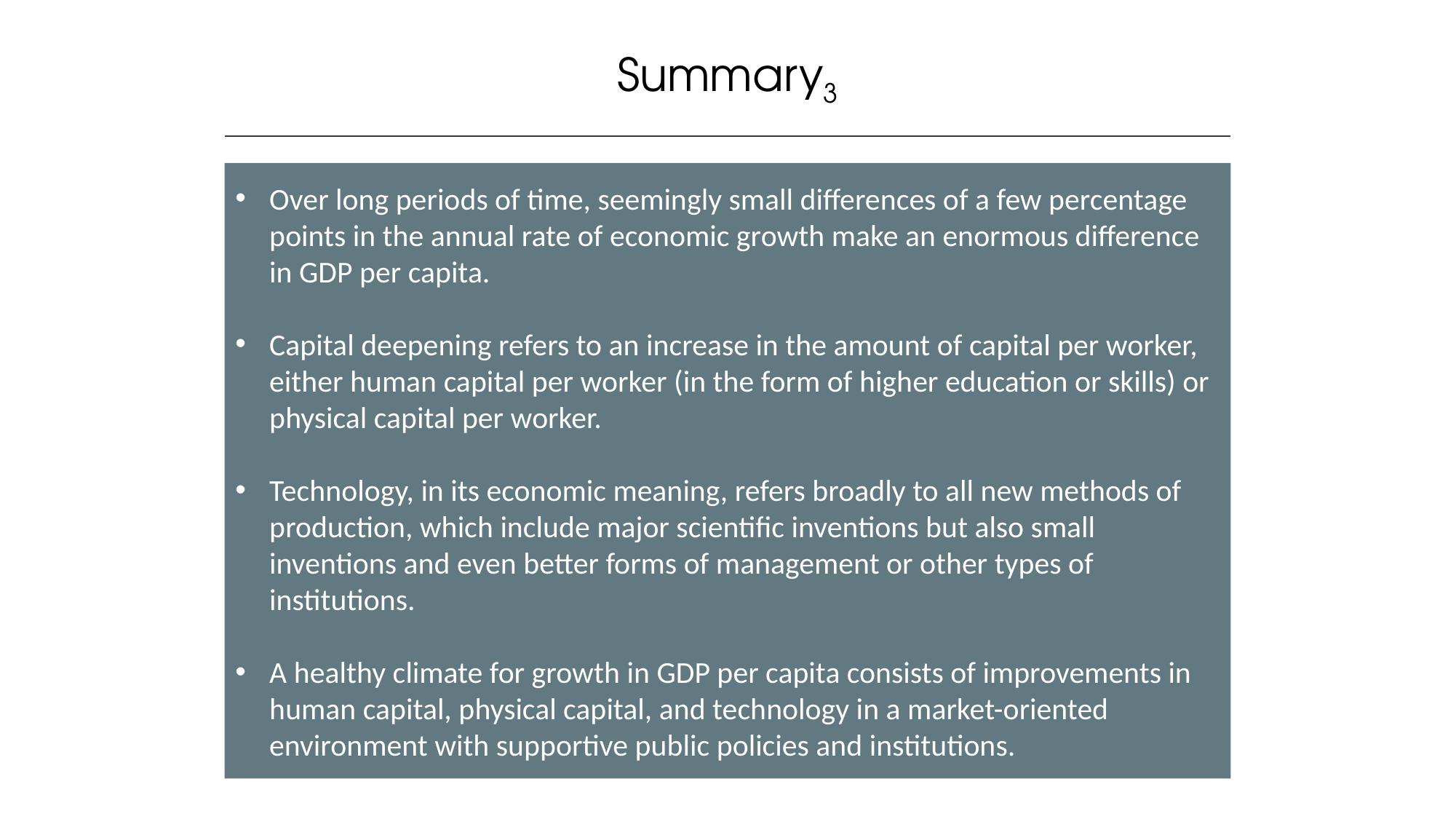

Summary3
Over long periods of time, seemingly small differences of a few percentage points in the annual rate of economic growth make an enormous difference in GDP per capita.

Capital deepening refers to an increase in the amount of capital per worker, either human capital per worker (in the form of higher education or skills) or physical capital per worker.

Technology, in its economic meaning, refers broadly to all new methods of production, which include major scientific inventions but also small inventions and even better forms of management or other types of institutions.

A healthy climate for growth in GDP per capita consists of improvements in human capital, physical capital, and technology in a market-oriented environment with supportive public policies and institutions.